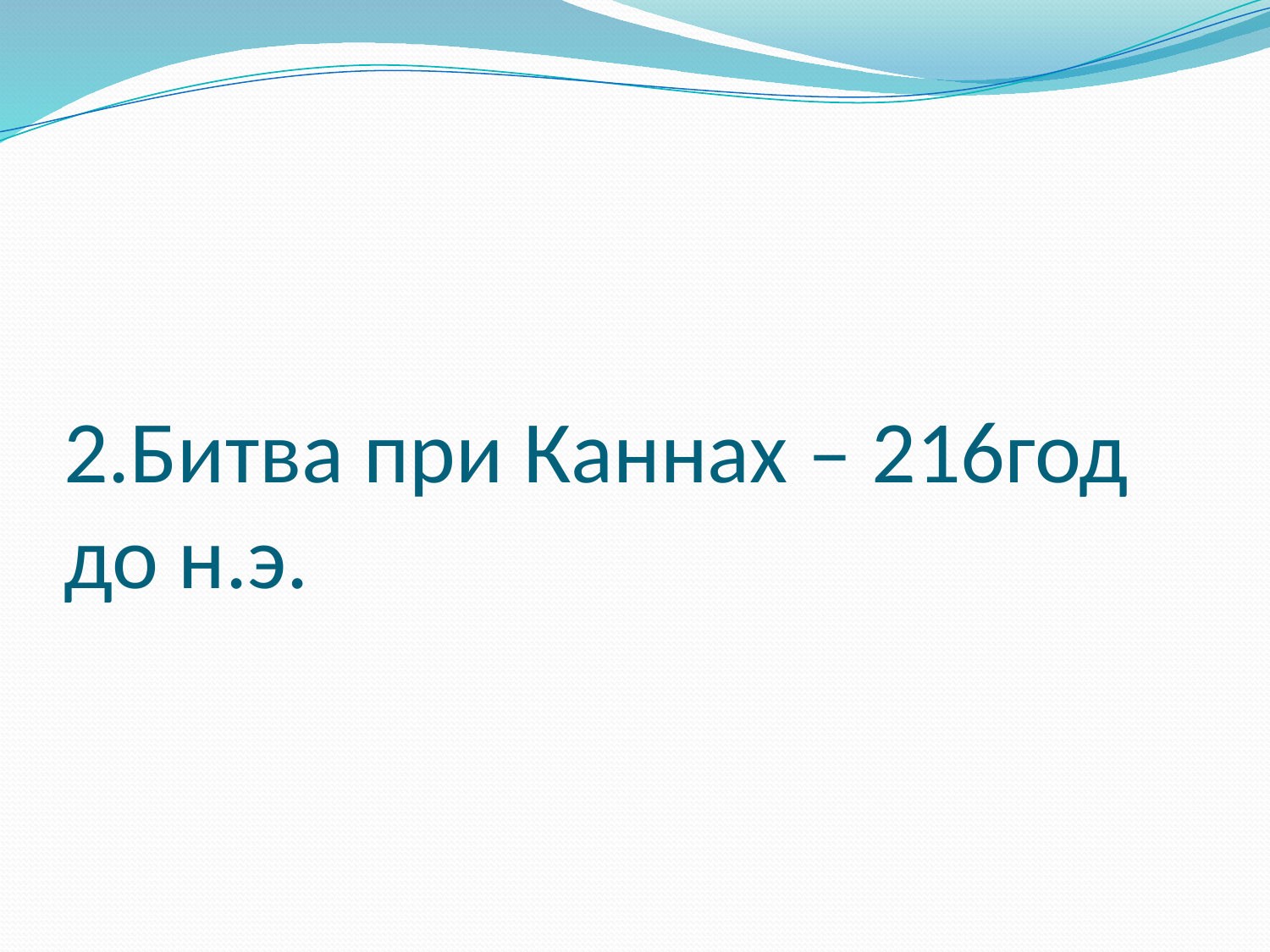

# 2.Битва при Каннах – 216год до н.э.